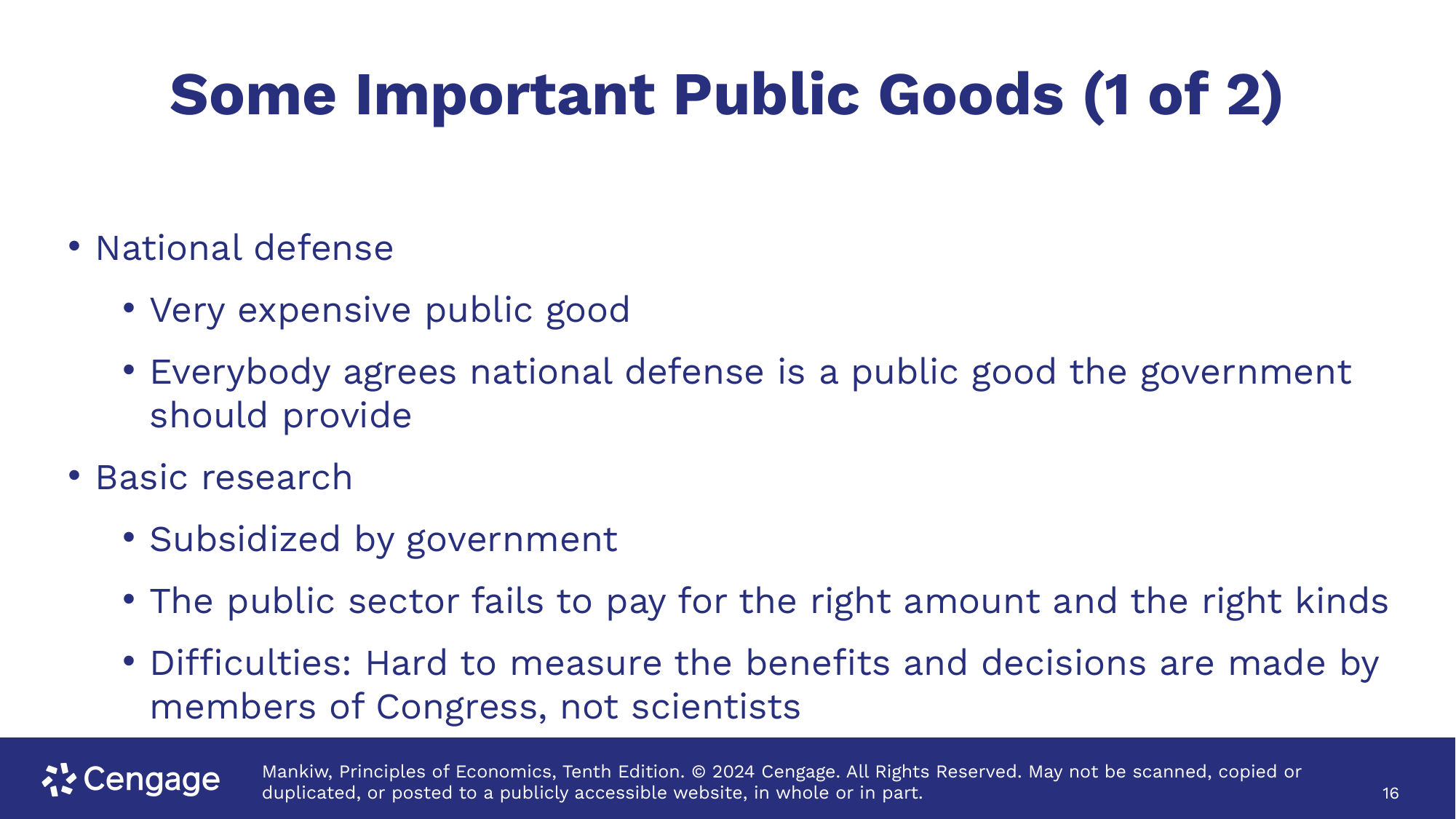

# Some Important Public Goods (1 of 2)
National defense
Very expensive public good
Everybody agrees national defense is a public good the government should provide
Basic research
Subsidized by government
The public sector fails to pay for the right amount and the right kinds
Difficulties: Hard to measure the benefits and decisions are made by members of Congress, not scientists